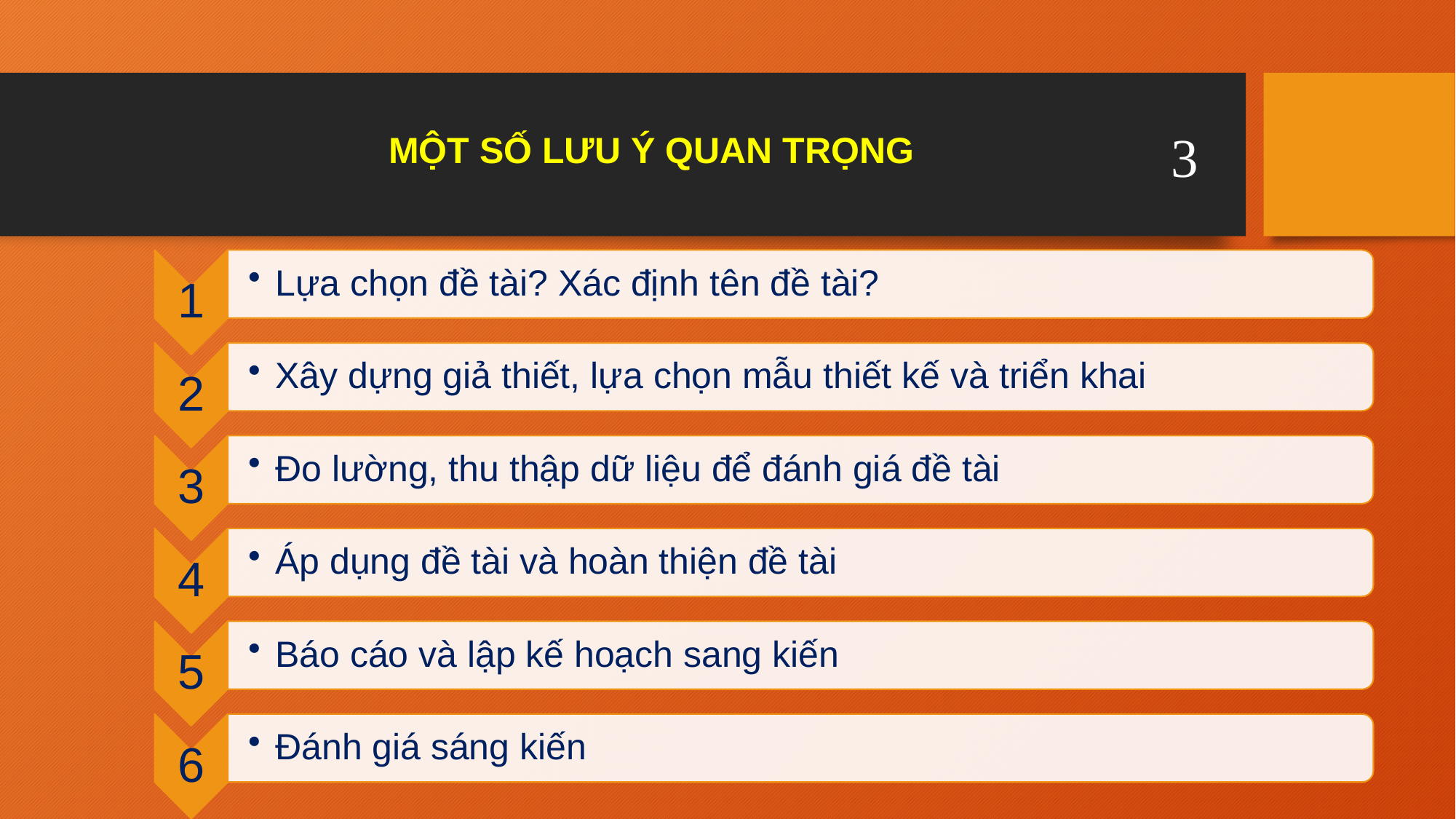

# MỘT SỐ LƯU Ý QUAN TRỌNG
3
1
Lựa chọn đề tài? Xác định tên đề tài?
2
Xây dựng giả thiết, lựa chọn mẫu thiết kế và triển khai
3
Đo lường, thu thập dữ liệu để đánh giá đề tài
4
Áp dụng đề tài và hoàn thiện đề tài
5
Báo cáo và lập kế hoạch sang kiến
6
Đánh giá sáng kiến